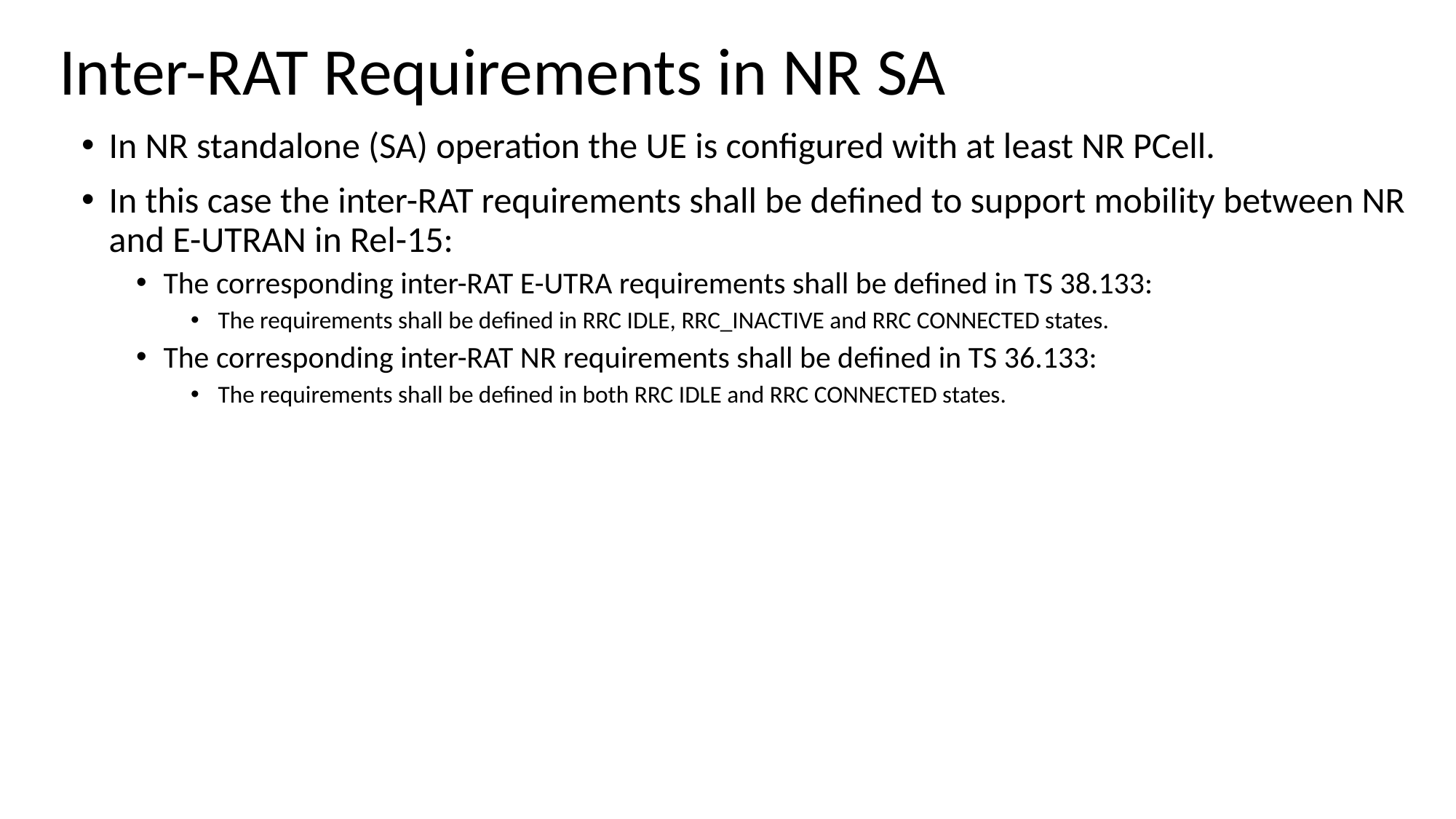

# Inter-RAT Requirements in NR SA
In NR standalone (SA) operation the UE is configured with at least NR PCell.
In this case the inter-RAT requirements shall be defined to support mobility between NR and E-UTRAN in Rel-15:
The corresponding inter-RAT E-UTRA requirements shall be defined in TS 38.133:
The requirements shall be defined in RRC IDLE, RRC_INACTIVE and RRC CONNECTED states.
The corresponding inter-RAT NR requirements shall be defined in TS 36.133:
The requirements shall be defined in both RRC IDLE and RRC CONNECTED states.